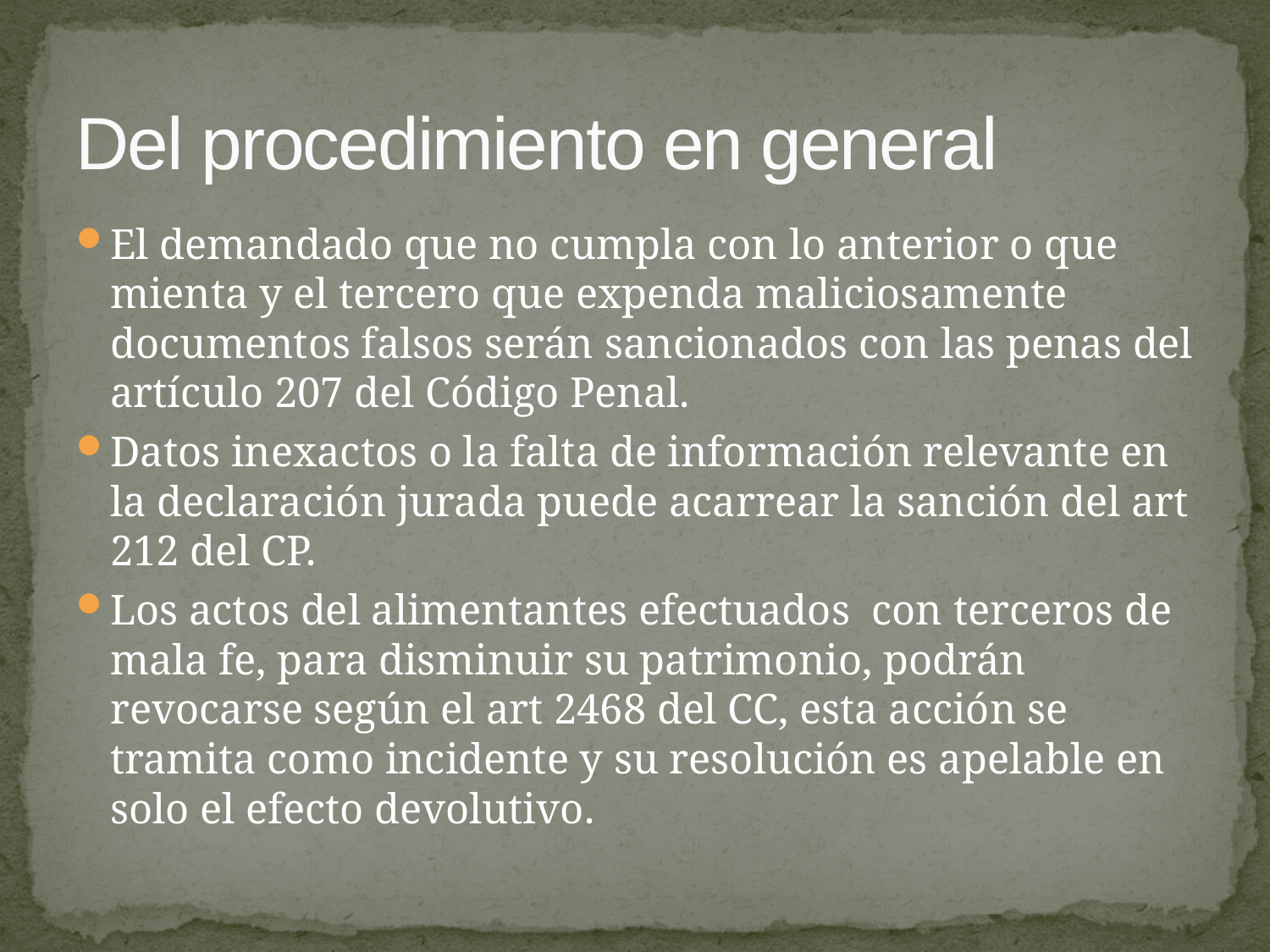

# Del procedimiento en general
El demandado que no cumpla con lo anterior o que mienta y el tercero que expenda maliciosamente documentos falsos serán sancionados con las penas del artículo 207 del Código Penal.
Datos inexactos o la falta de información relevante en la declaración jurada puede acarrear la sanción del art 212 del CP.
Los actos del alimentantes efectuados  con terceros de mala fe, para disminuir su patrimonio, podrán revocarse según el art 2468 del CC, esta acción se tramita como incidente y su resolución es apelable en solo el efecto devolutivo.